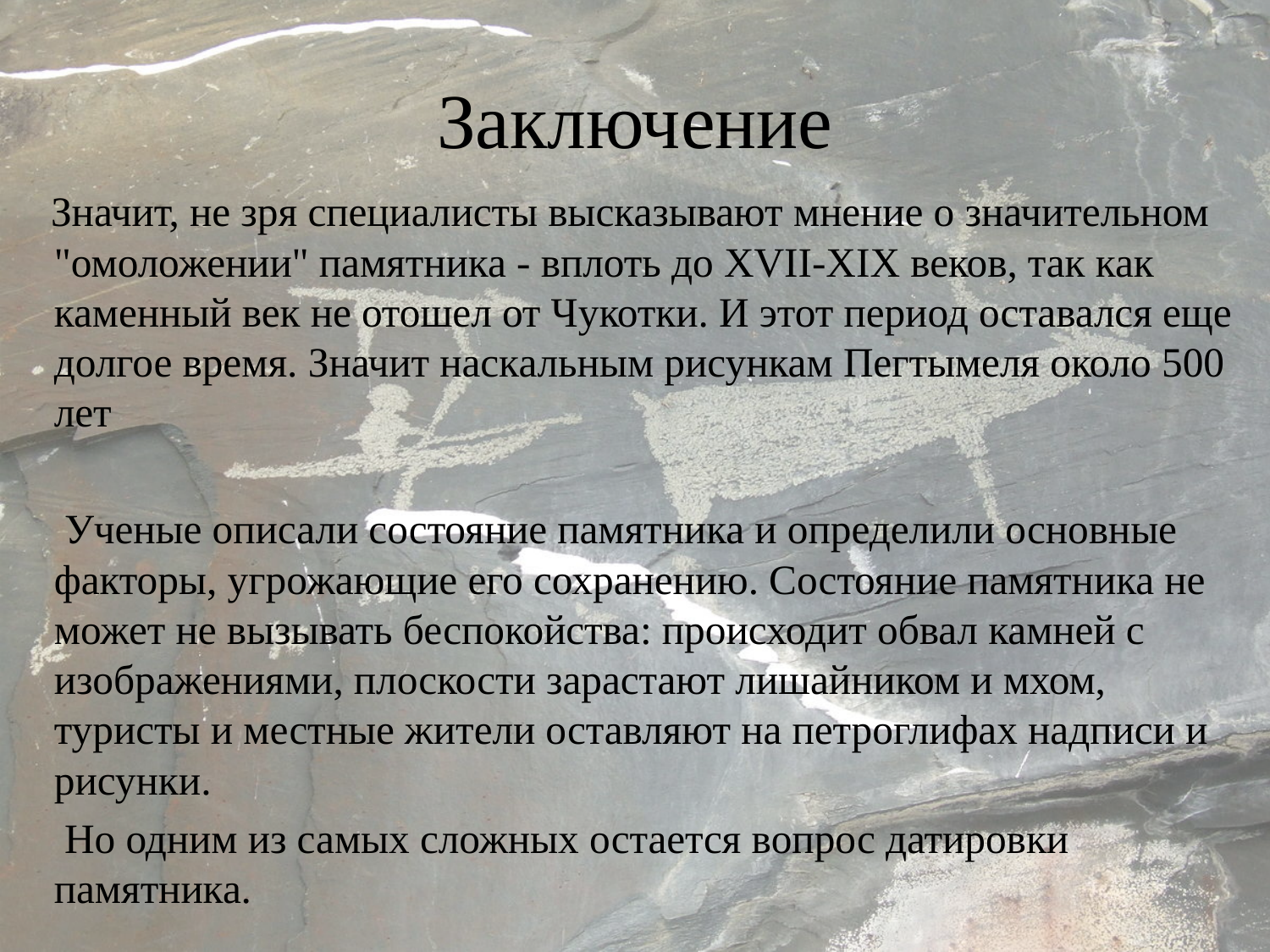

# Заключение
    Значит, не зря специалисты высказывают мнение о значительном "омоложении" памятника - вплоть до XVII-XIX веков, так как каменный век не отошел от Чукотки. И этот период оставался еще долгое время. Значит наскальным рисункам Пегтымеля около 500 лет

     Ученые описали состояние памятника и определили основные факторы, угрожающие его сохранению. Состояние памятника не может не вызывать беспокойства: происходит обвал камней с изображениями, плоскости зарастают лишайником и мхом, туристы и местные жители оставляют на петроглифах надписи и рисунки.
     Но одним из самых сложных остается вопрос датировки памятника.